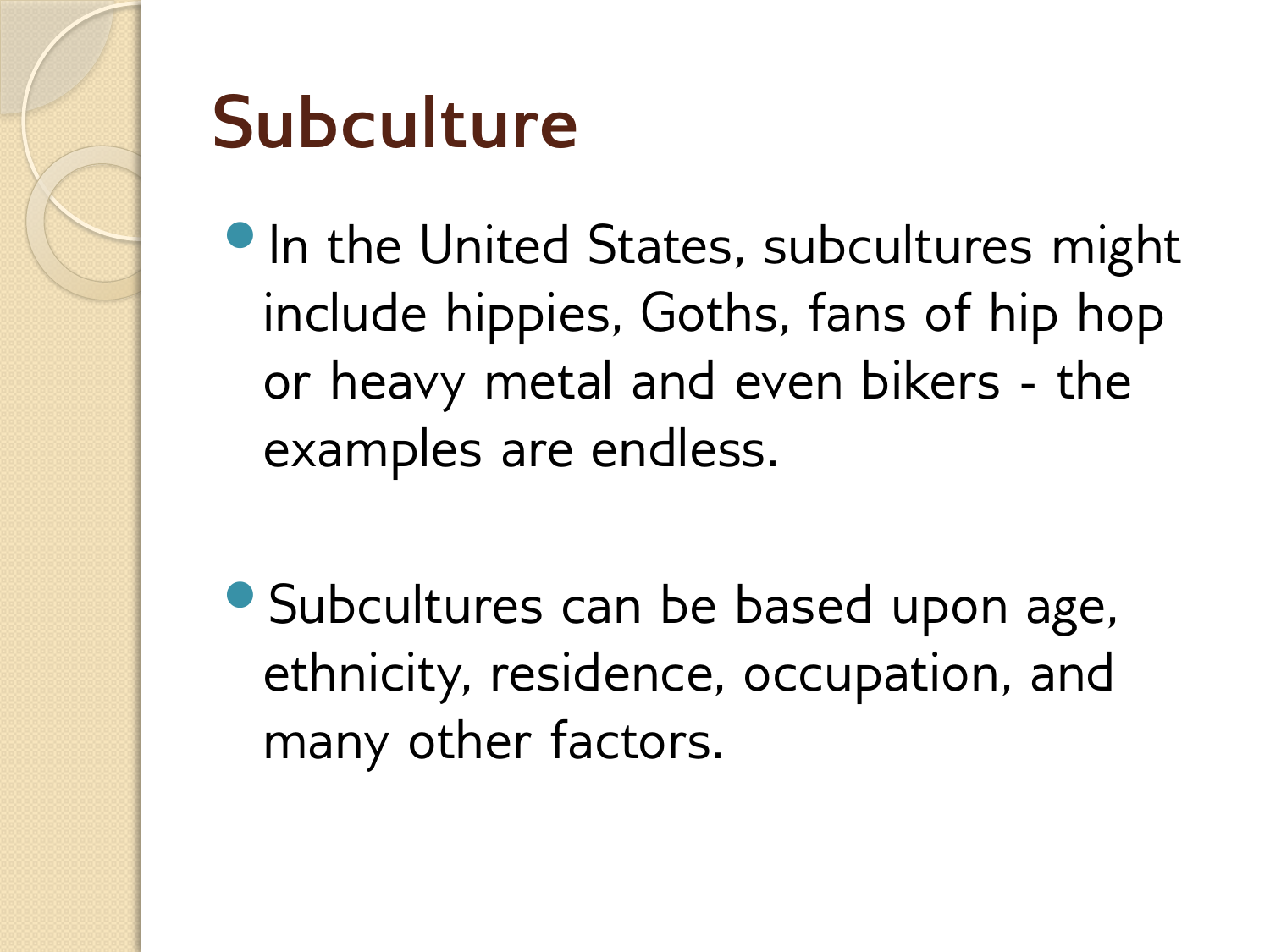

# Subculture
In the United States, subcultures might include hippies, Goths, fans of hip hop or heavy metal and even bikers - the examples are endless.

Subcultures can be based upon age, ethnicity, residence, occupation, and many other factors.